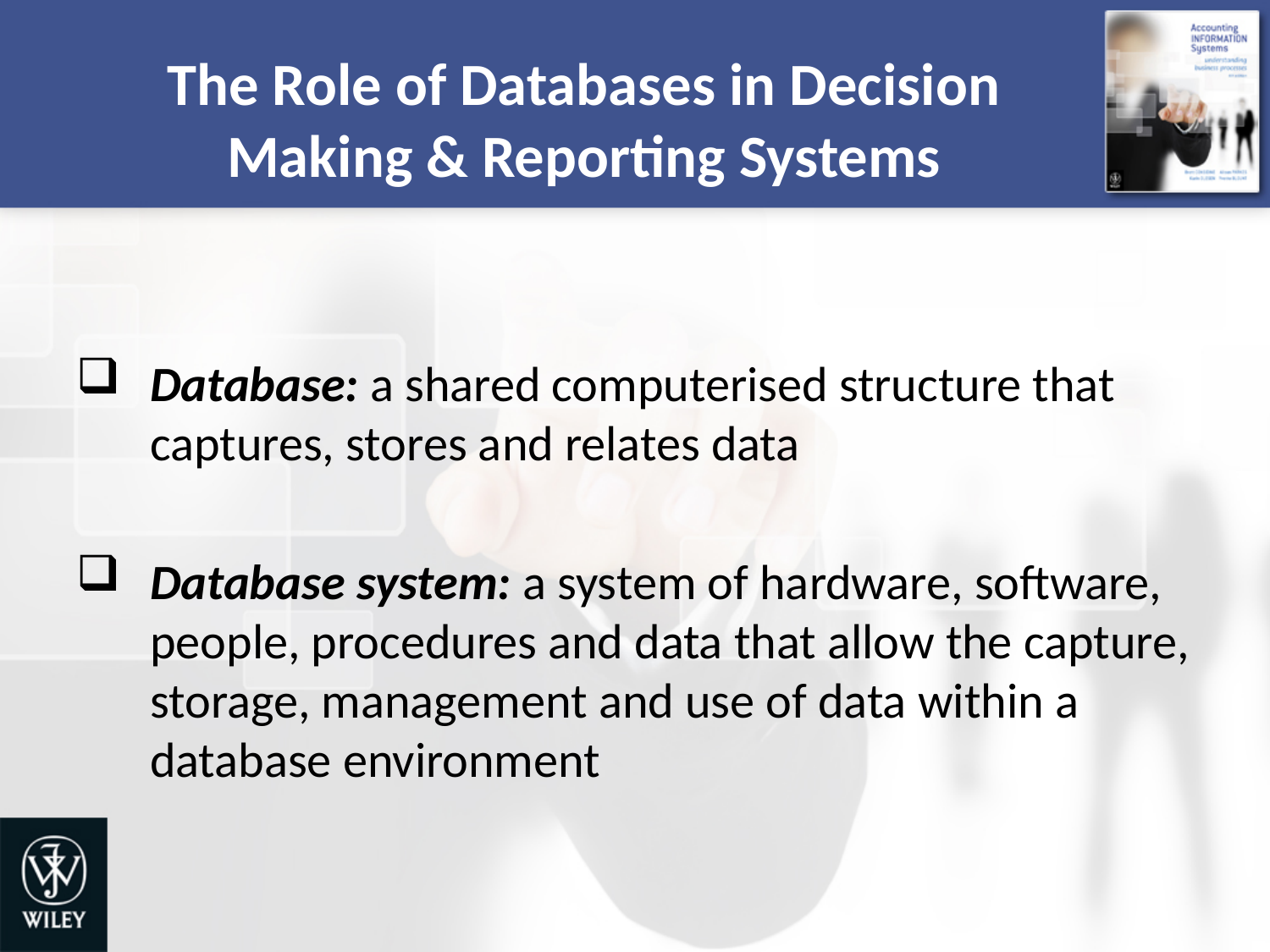

# The Role of Databases in Decision Making & Reporting Systems
Database: a shared computerised structure that captures, stores and relates data

Database system: a system of hardware, software, people, procedures and data that allow the capture, storage, management and use of data within a database environment